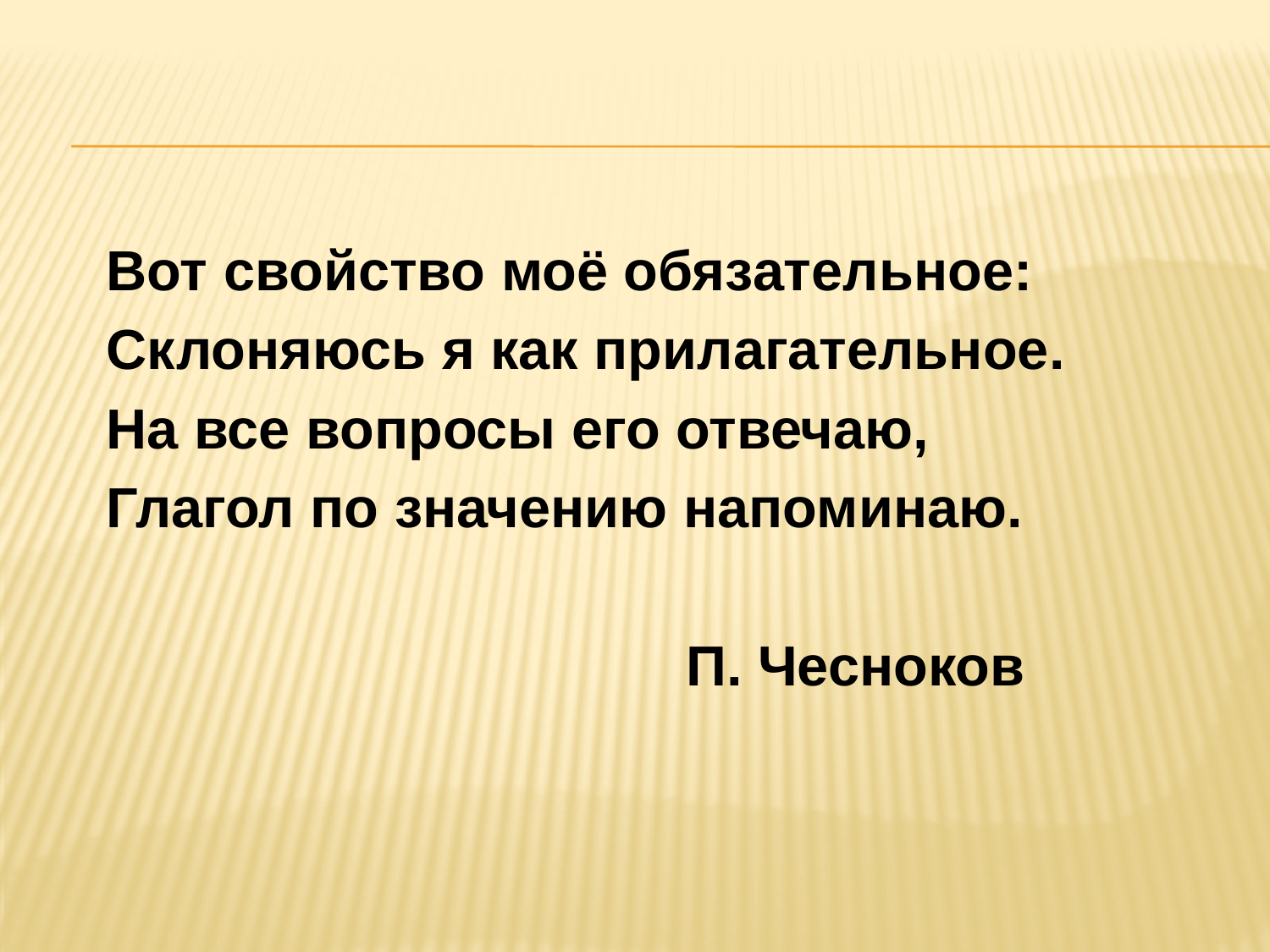

#
      Вот свойство моё обязательное:
      Склоняюсь я как прилагательное.
      На все вопросы его отвечаю,
      Глагол по значению напоминаю.

                                           П. Чесноков